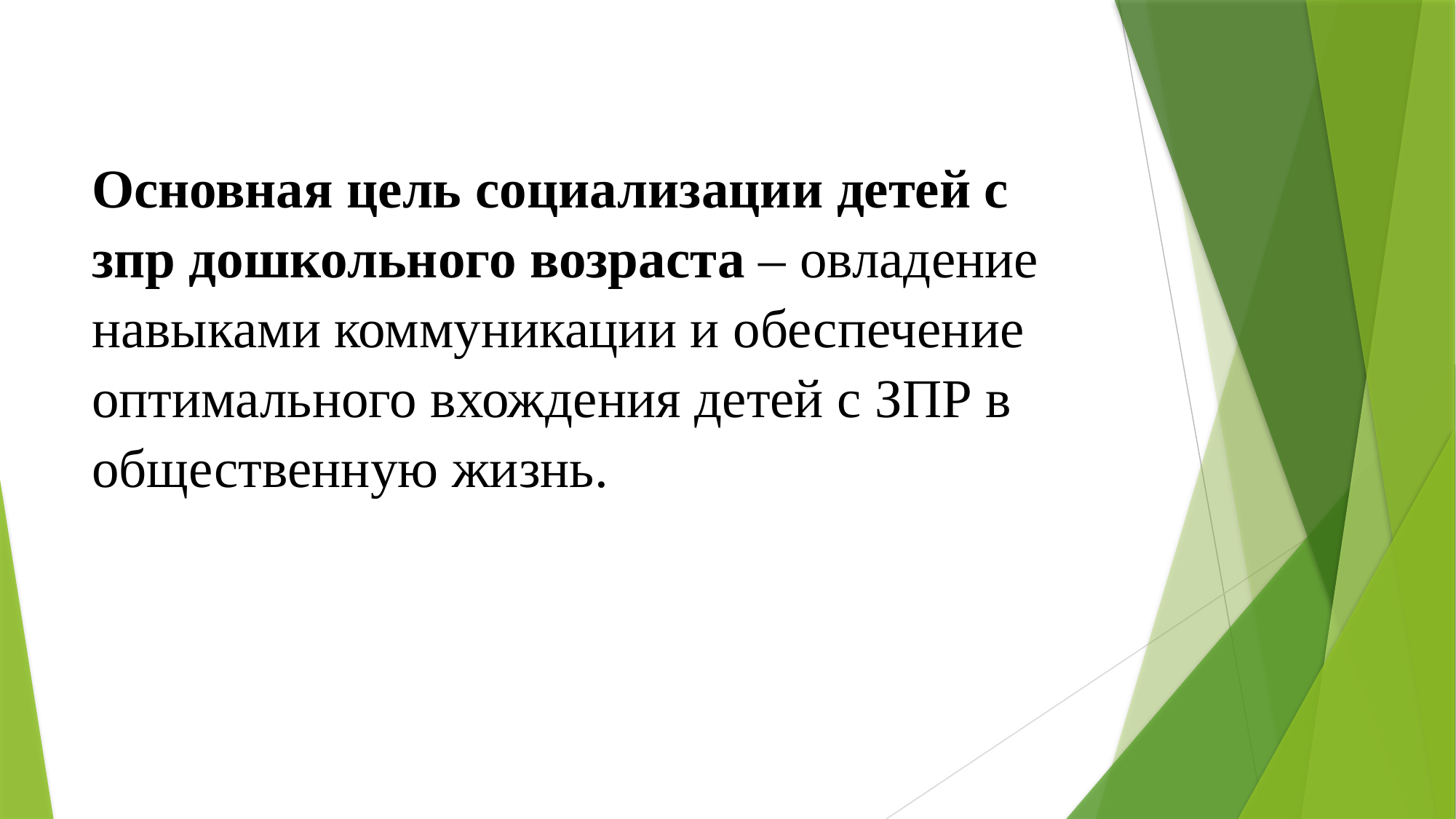

# Основная цель социализации детей с зпр дошкольного возраста – овладение навыками коммуникации и обеспечение оптимального вхождения детей с ЗПР в общественную жизнь.